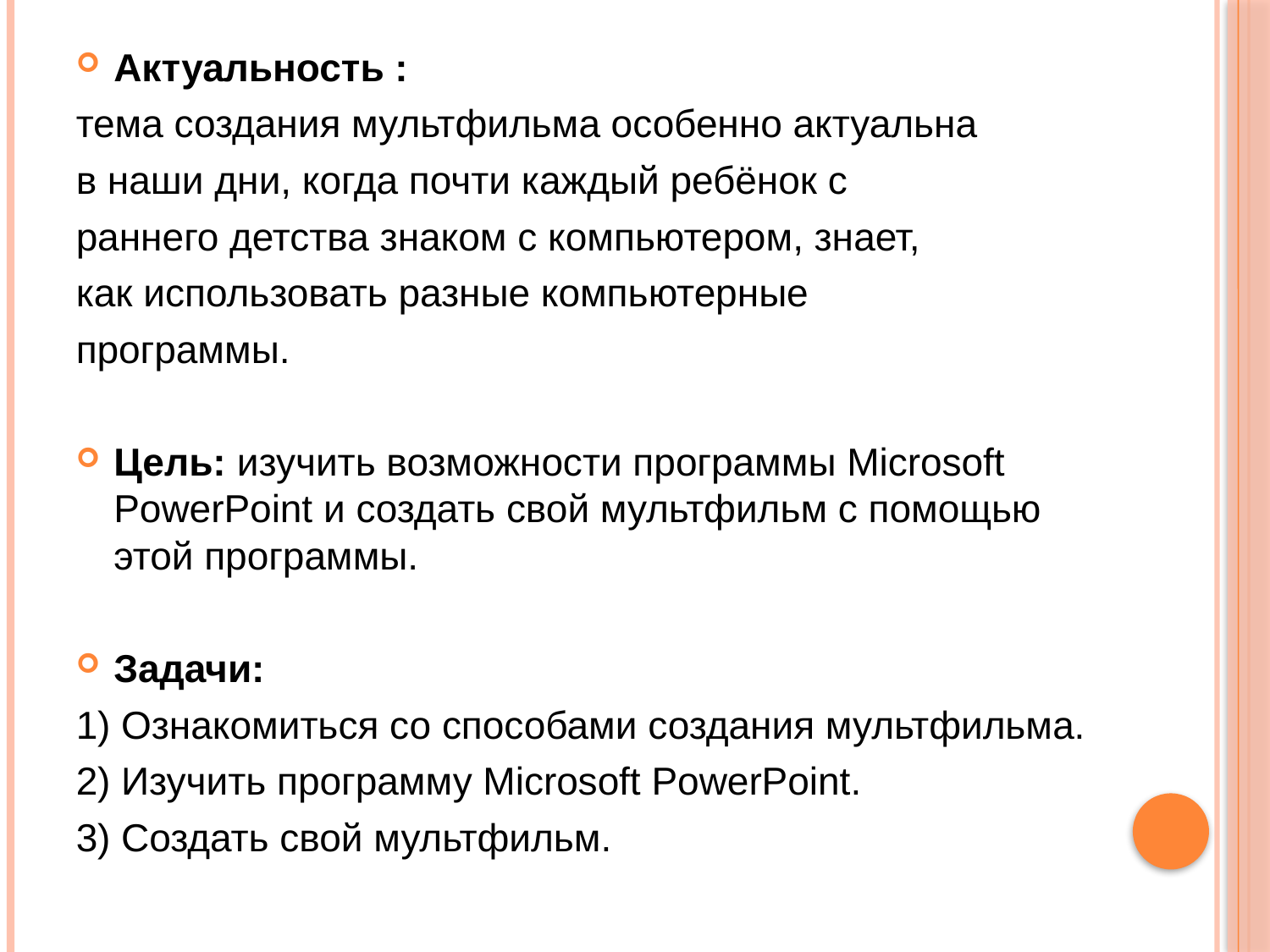

Актуальность :
тема создания мультфильма особенно актуальна
в наши дни, когда почти каждый ребёнок с
раннего детства знаком с компьютером, знает,
как использовать разные компьютерные
программы.

Цель: изучить возможности программы Microsoft PowerPoint и создать свой мультфильм с помощью этой программы.

Задачи:
1) Ознакомиться со способами создания мультфильма.
2) Изучить программу Microsoft PowerPoint.
3) Создать свой мультфильм.